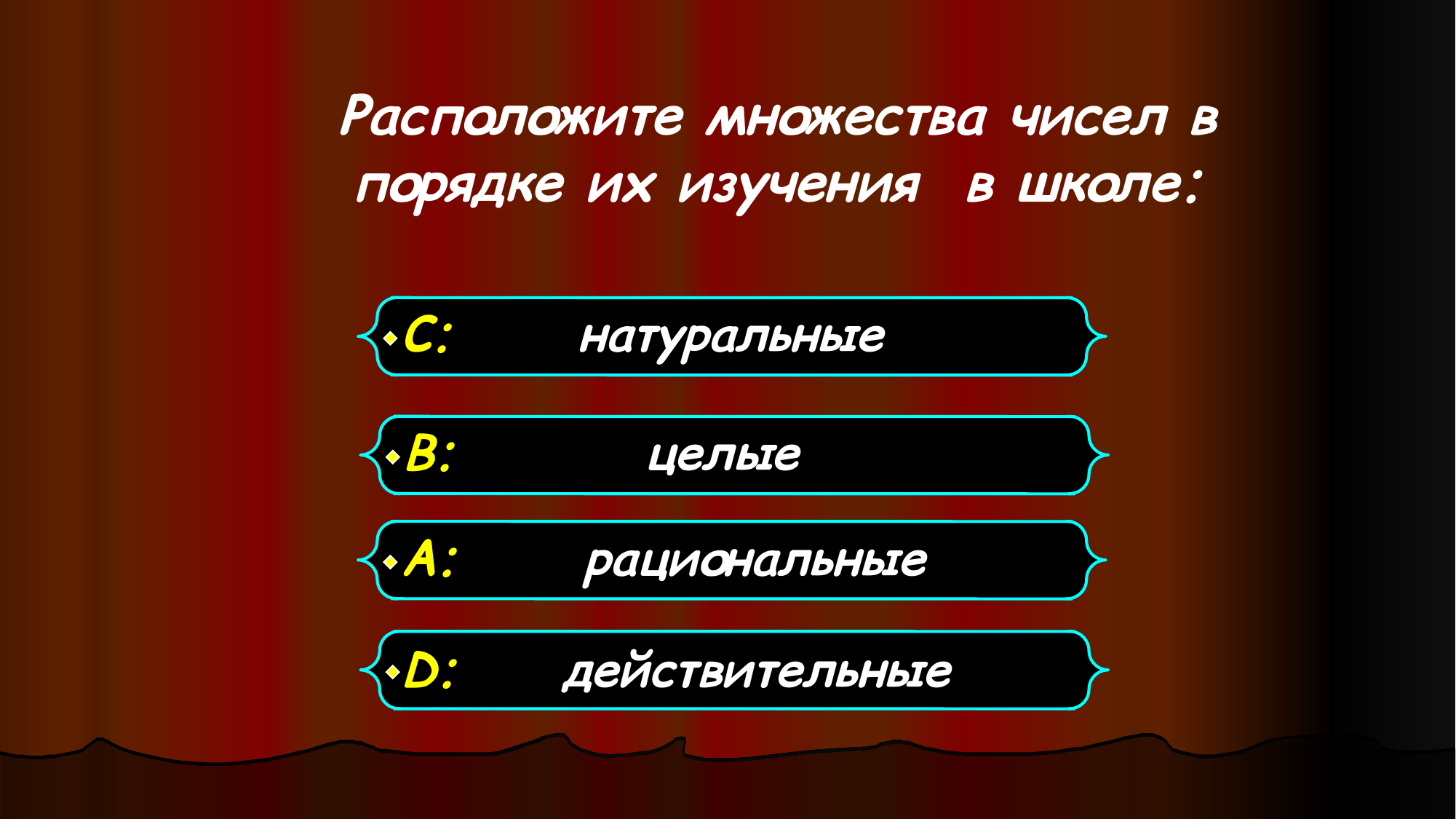

Расположите множества чисел в порядке их изучения  в школе:

С:      натуральные

В:         целые

А:      рациональные

D:     действительные